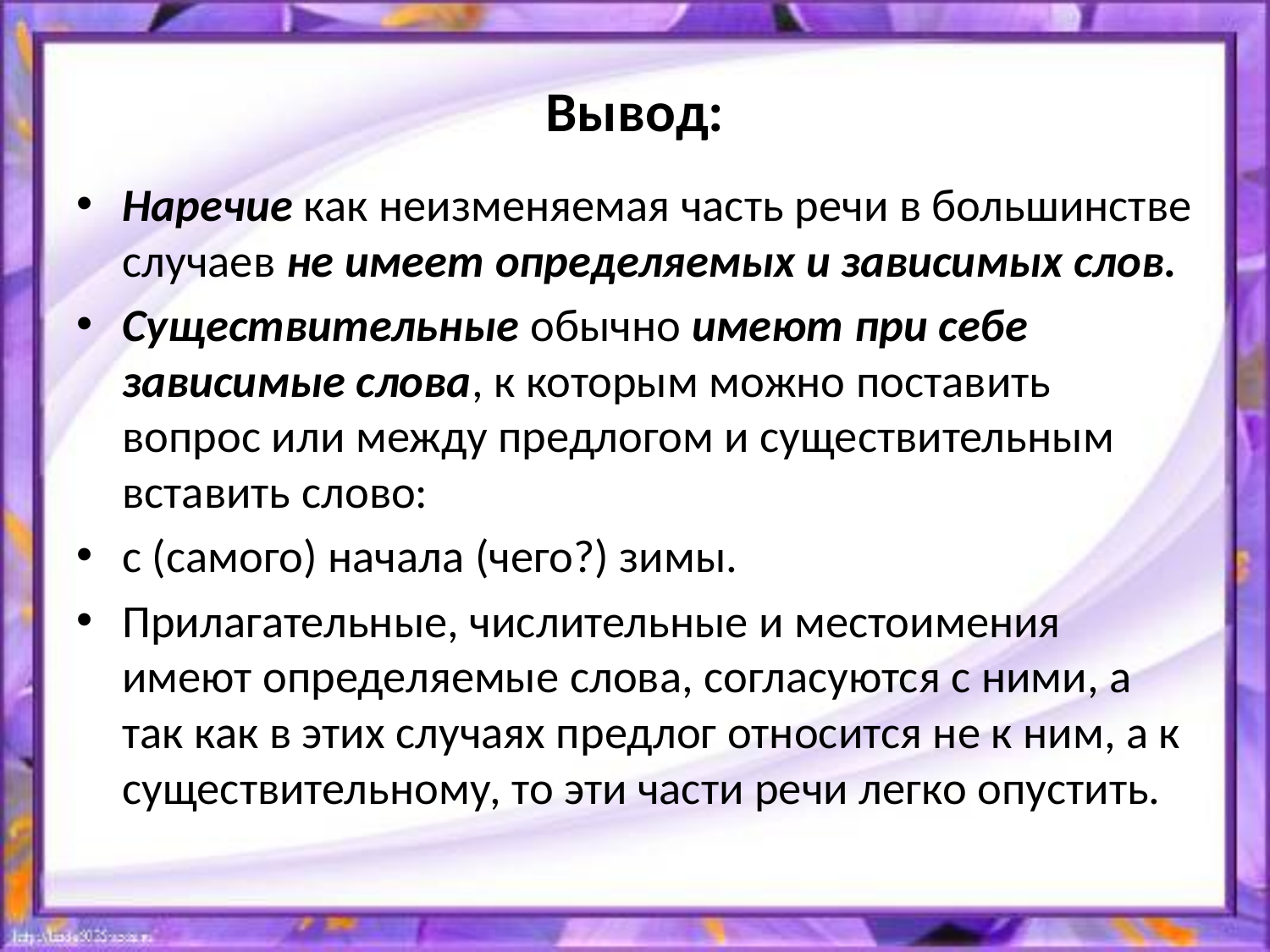

# Вывод:
Наречие как неизменяемая часть речи в большинстве случаев не имеет определяемых и зависимых слов.
Существительные обычно имеют при себе зависимые слова, к которым можно поставить вопрос или между предлогом и существительным вставить слово:
с (самого) начала (чего?) зимы.
Прилагательные, числительные и местоимения имеют определяемые слова, согласуются с ними, а так как в этих случаях предлог относится не к ним, а к существительному, то эти части речи легко опустить.